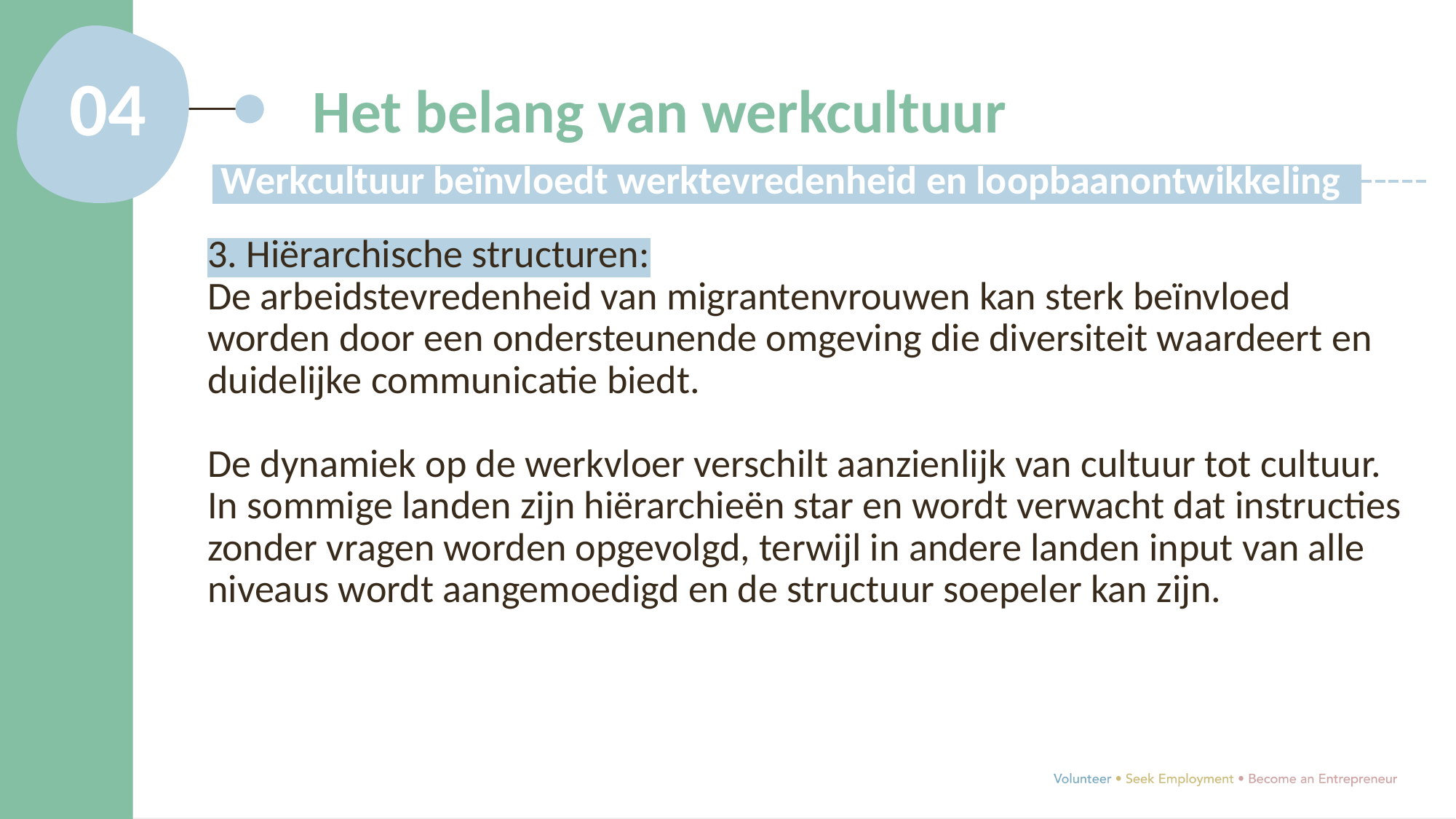

04
Het belang van werkcultuur

 Werkcultuur beïnvloedt werktevredenheid en loopbaanontwikkeling:
3. Hiërarchische structuren:
De arbeidstevredenheid van migrantenvrouwen kan sterk beïnvloed worden door een ondersteunende omgeving die diversiteit waardeert en duidelijke communicatie biedt.

De dynamiek op de werkvloer verschilt aanzienlijk van cultuur tot cultuur. In sommige landen zijn hiërarchieën star en wordt verwacht dat instructies zonder vragen worden opgevolgd, terwijl in andere landen input van alle niveaus wordt aangemoedigd en de structuur soepeler kan zijn.